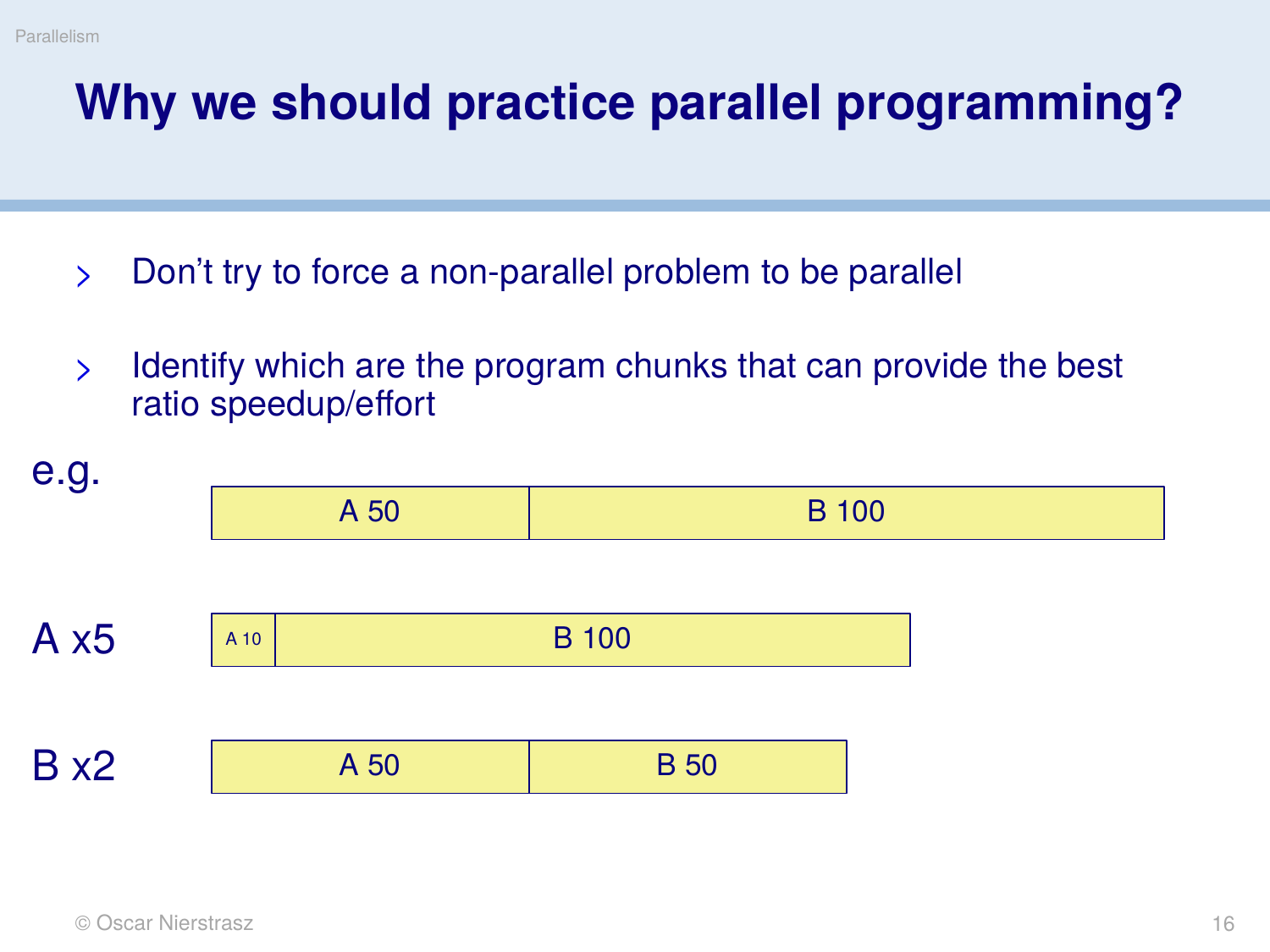

Parallelism
Why we should practice parallel programming?
Don’t try to force a non-parallel problem to be parallel

Identify which are the program chunks that can provide the best ratio speedup/effort
e.g.
A 50
B 100
A x5
A 10
B 100
B x2
A 50
B 50
© Oscar Nierstrasz
16